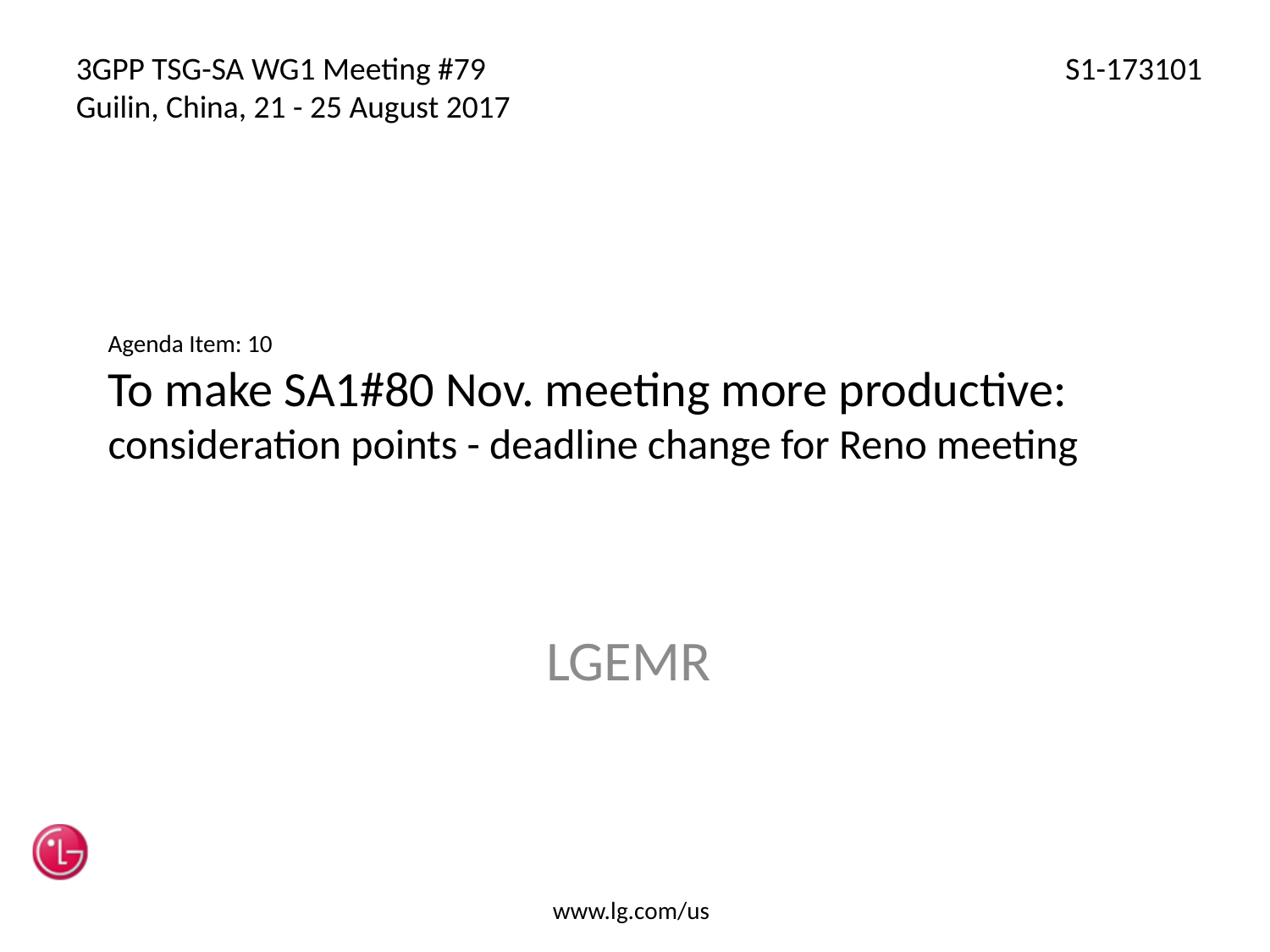

3GPP TSG-SA WG1 Meeting #79				              S1-173101
Guilin, China, 21 - 25 August 2017
# Agenda Item: 10 To make SA1#80 Nov. meeting more productive: consideration points - deadline change for Reno meeting

LGEMR
www.lg.com/us